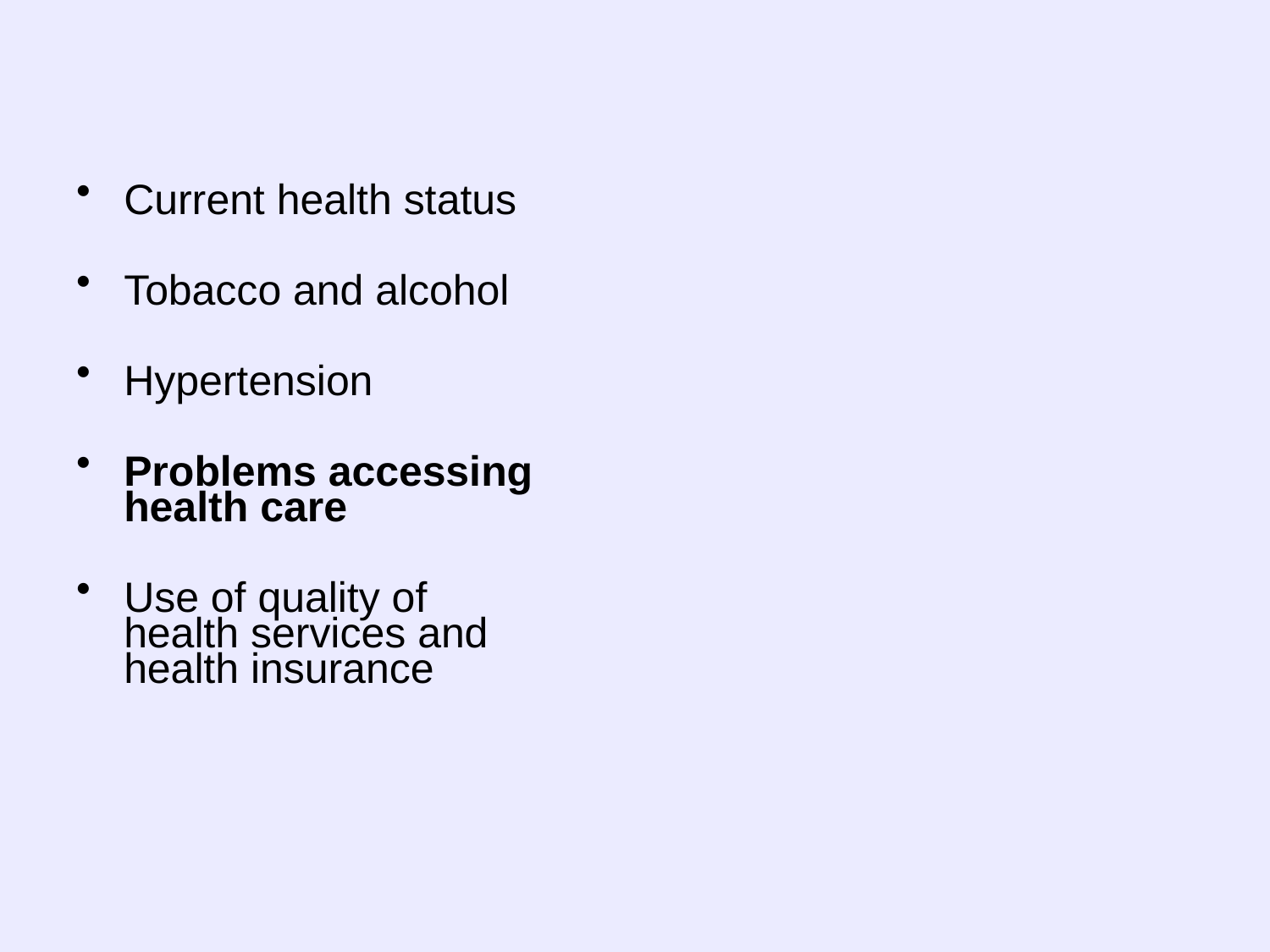

Current health status
Tobacco and alcohol
Hypertension
Problems accessing health care
Use of quality of health services and health insurance